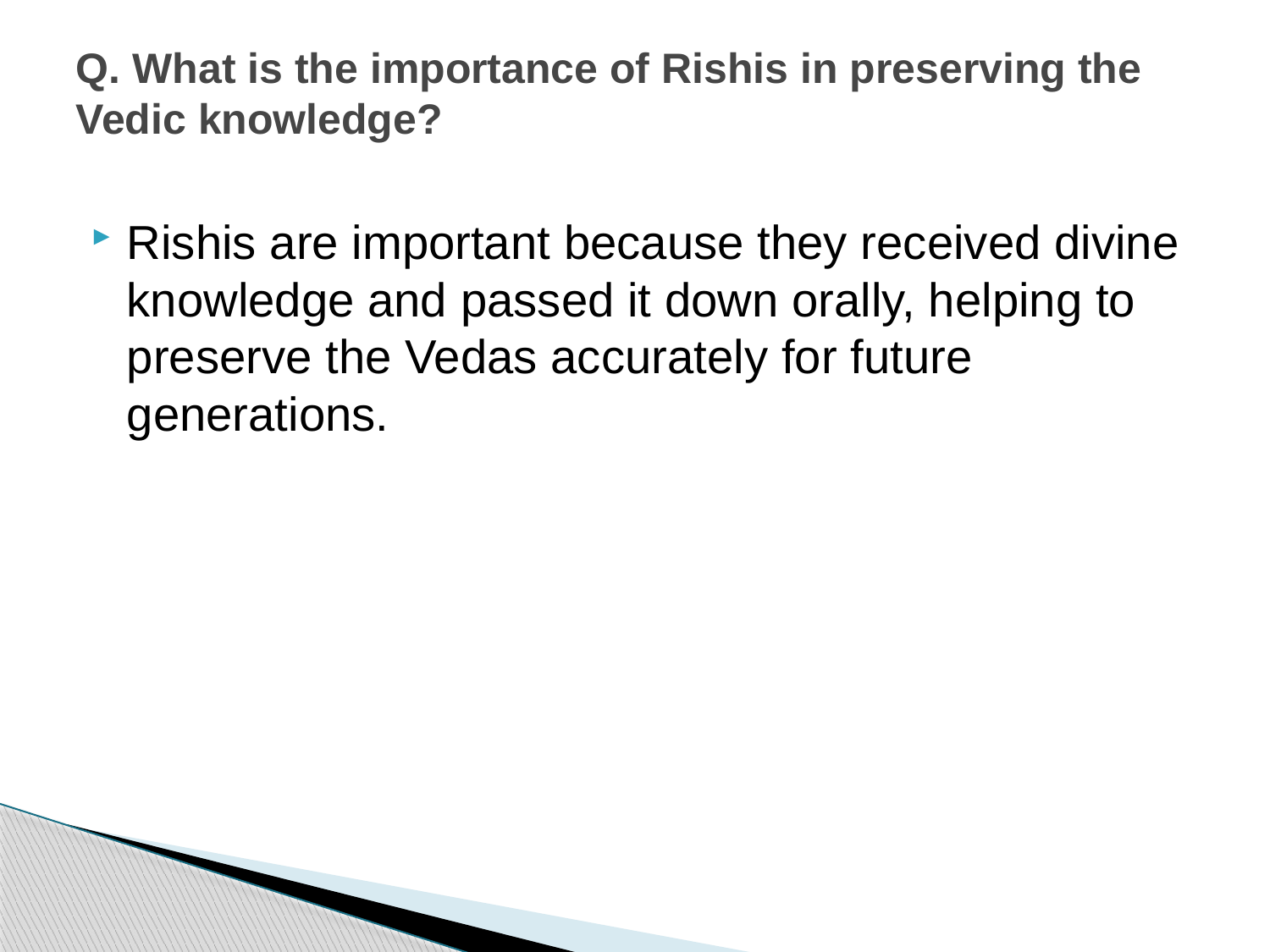

# Q. What is the importance of Rishis in preserving the Vedic knowledge?
Rishis are important because they received divine knowledge and passed it down orally, helping to preserve the Vedas accurately for future generations.